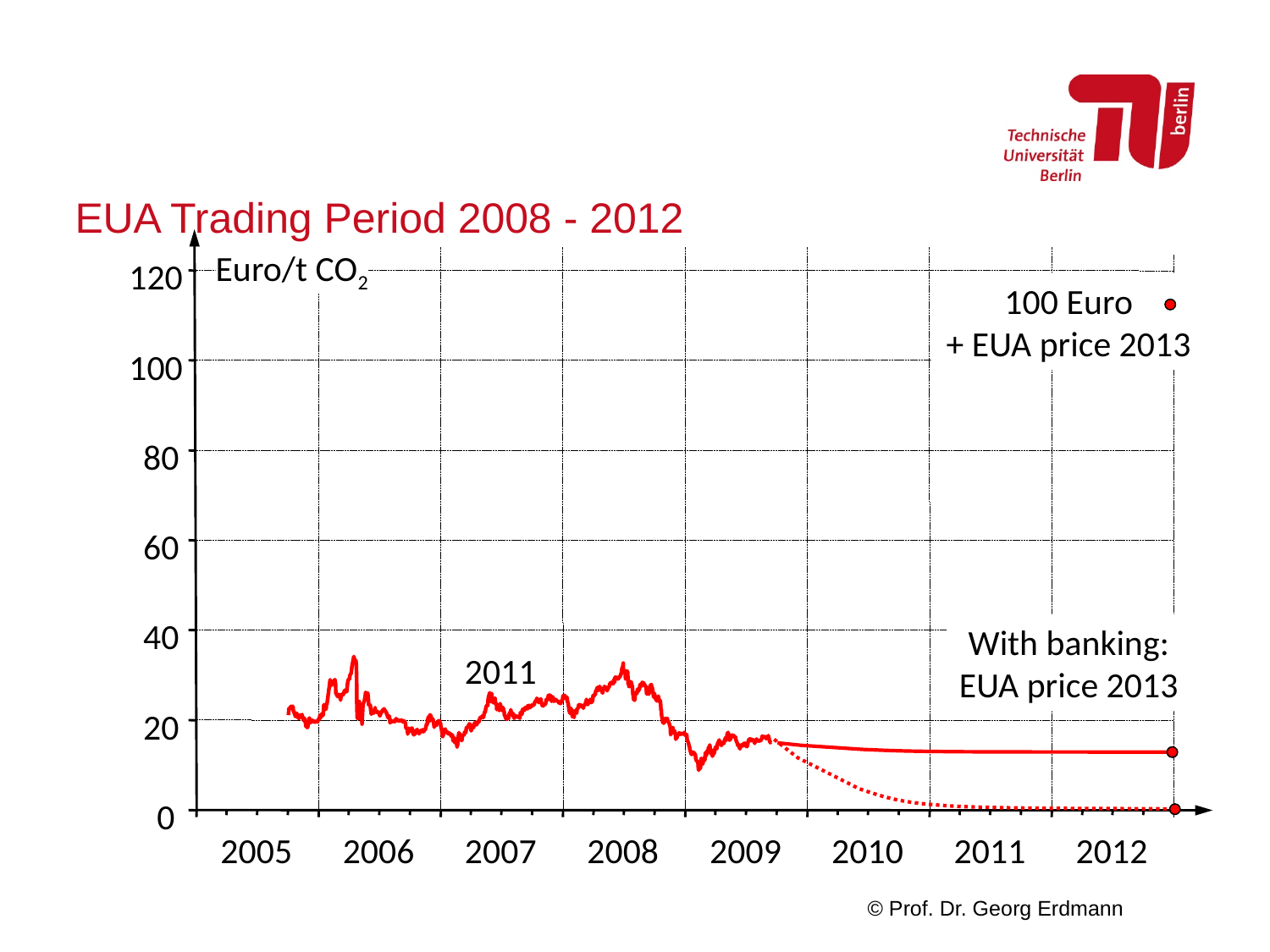

# EUA Trading Period 2008 - 2012

Euro/t CO2

120

100

80

60

40

20

100 Euro
+ EUA price 2013

With banking:
EUA price 2013
2011

0

2005
2006
2007
2008
2009
2010
2011
2012
© Prof. Dr. Georg Erdmann